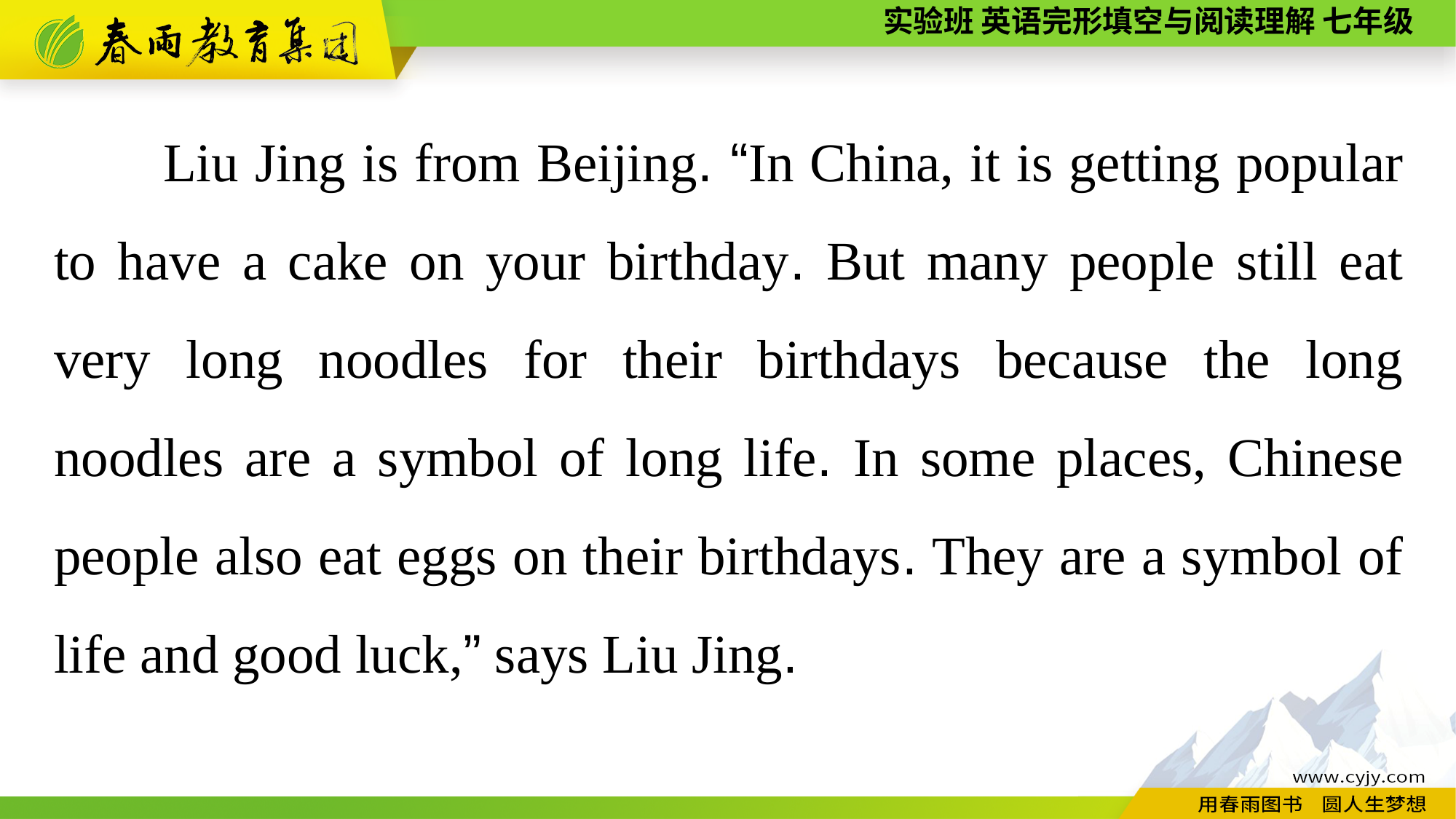

Liu Jing is from Beijing. “In China, it is getting popular to have a cake on your birthday. But many people still eat very long noodles for their birthdays because the long noodles are a symbol of long life. In some places, Chinese people also eat eggs on their birthdays. They are a symbol of life and good luck,” says Liu Jing.